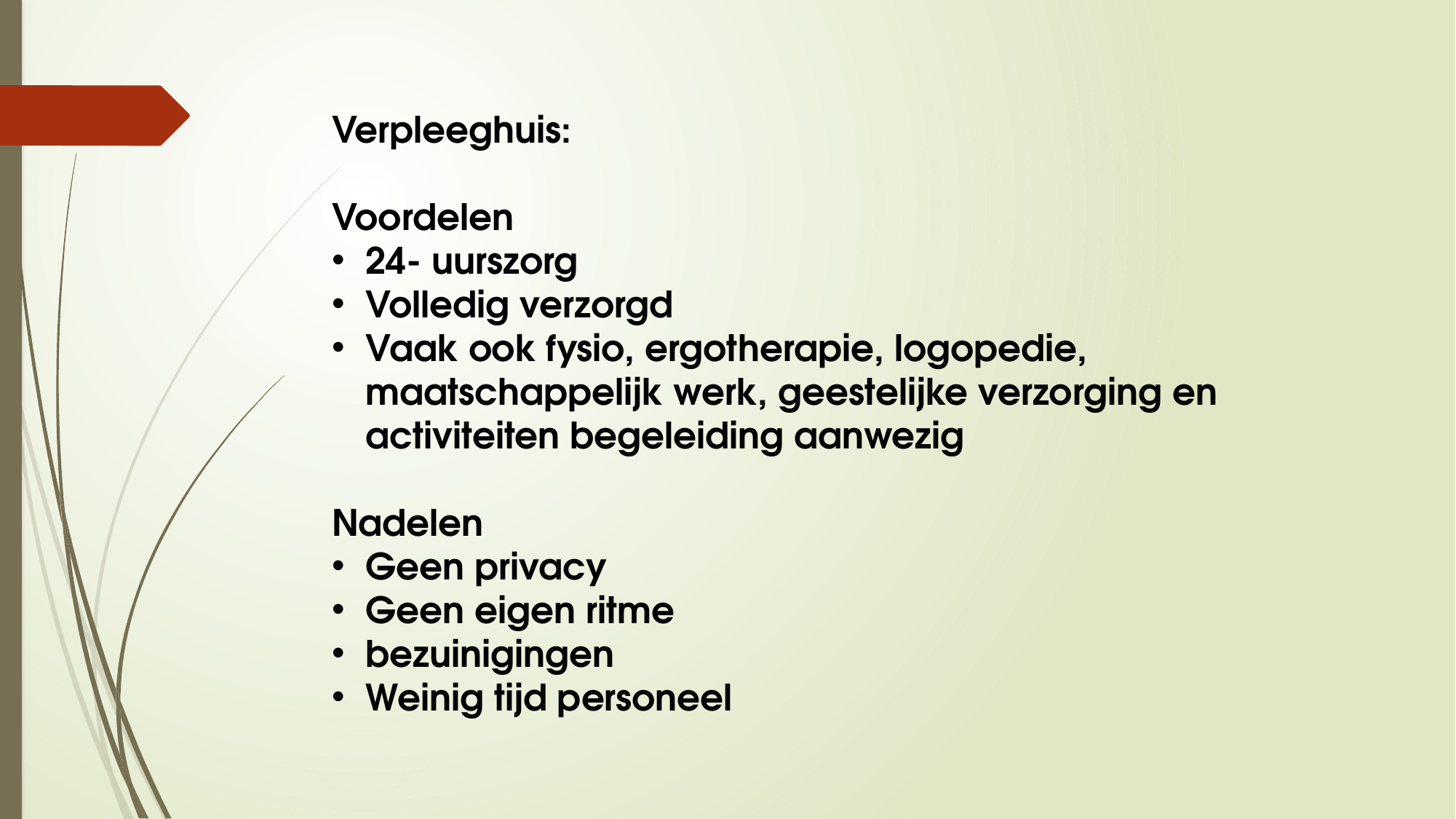

Verpleeghuis:

Voordelen
24- uurszorg
Volledig verzorgd
Vaak ook fysio, ergotherapie, logopedie, maatschappelijk werk, geestelijke verzorging en activiteiten begeleiding aanwezig

Nadelen
Geen privacy
Geen eigen ritme
bezuinigingen
Weinig tijd personeel